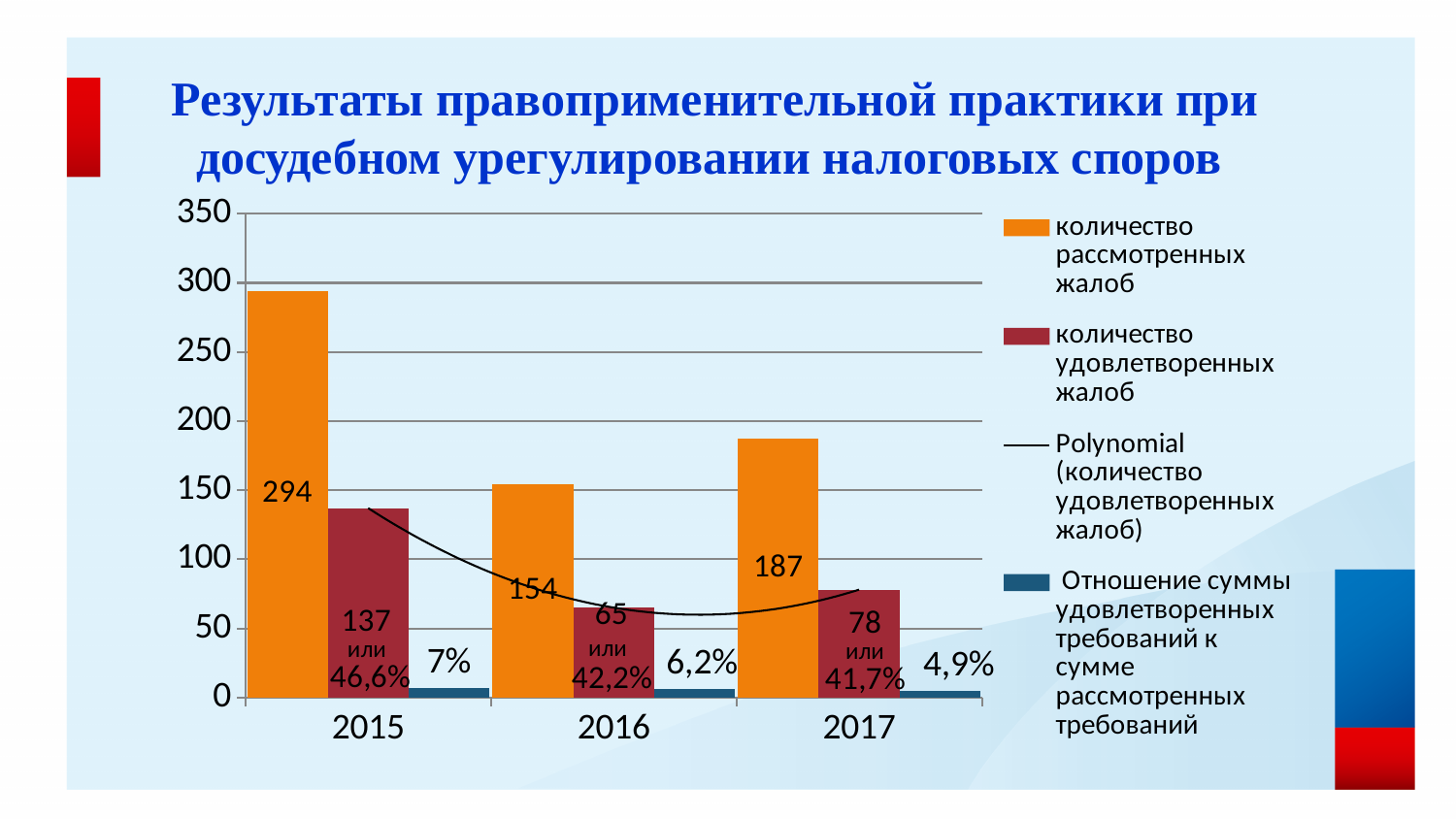

# Результаты правоприменительной практики при досудебном урегулировании налоговых споров

### Chart

| Category | количество рассмотренных жалоб  | количество удовлетворенных жалоб |  Отношение суммы удовлетворенных требований к сумме рассмотренных требований |
|---|---|---|---|
| 2015 | 294.0 | 137.0 | 7.0 |
| 2016 | 154.0 | 65.0 | 6.2 |
| 2017 | 187.0 | 78.0 | 4.9 |